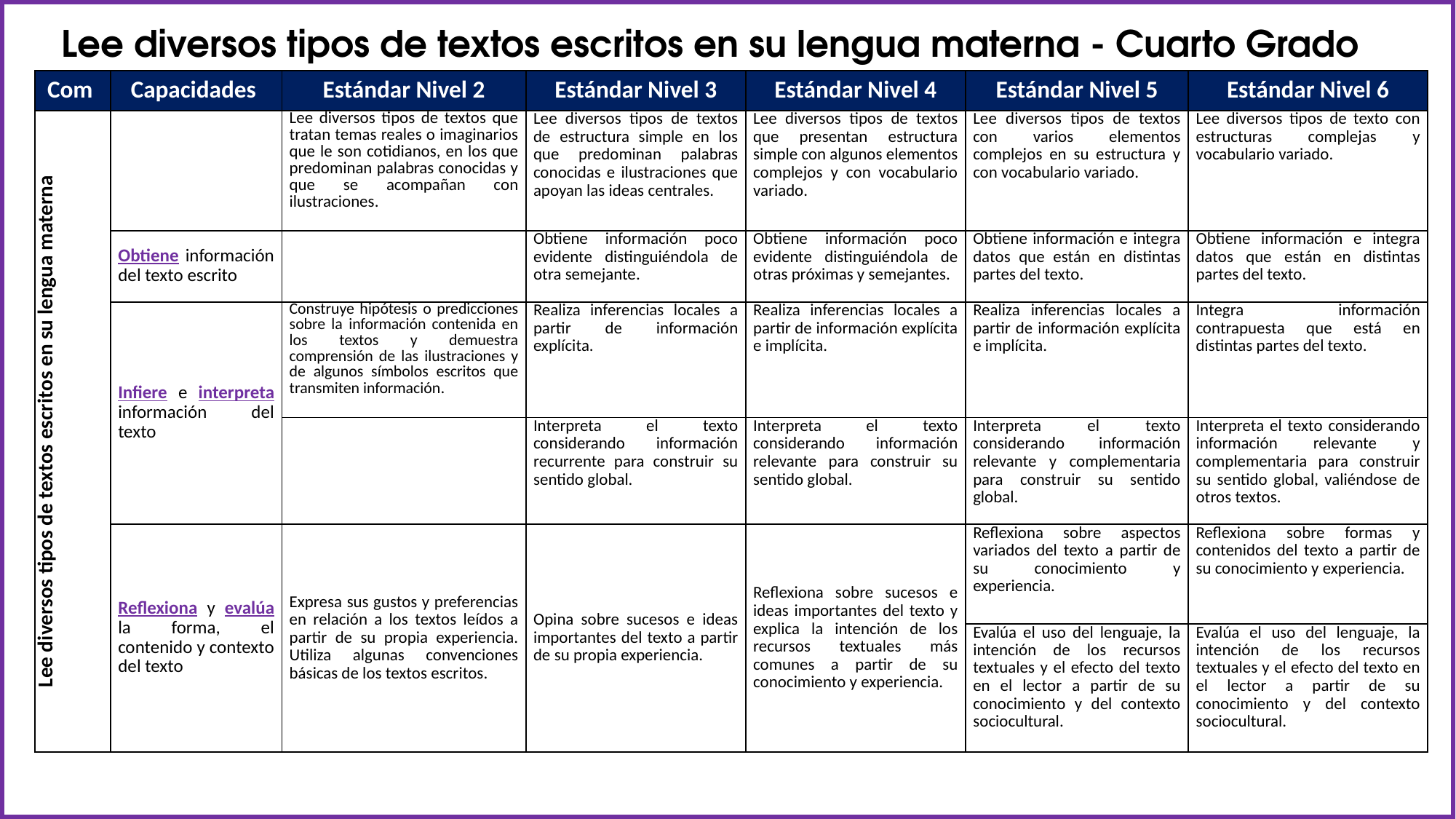

Lee diversos tipos de textos escritos en su lengua materna - Cuarto Grado
| Com | Capacidades | Estándar Nivel 2 | Estándar Nivel 3 | Estándar Nivel 4 | Estándar Nivel 5 | Estándar Nivel 6 |
| --- | --- | --- | --- | --- | --- | --- |
| Lee diversos tipos de textos escritos en su lengua materna |  | Lee diversos tipos de textos que tratan temas reales o imaginarios que le son cotidianos, en los que predominan palabras conocidas y que se acompañan con ilustraciones. | Lee diversos tipos de textos de estructura simple en los que predominan palabras conocidas e ilustraciones que apoyan las ideas centrales. | Lee diversos tipos de textos que presentan estructura simple con algunos elementos complejos y con vocabulario variado. | Lee diversos tipos de textos con varios elementos complejos en su estructura y con vocabulario variado. | Lee diversos tipos de texto con estructuras complejas y vocabulario variado. |
|  | Obtiene información del texto escrito |  | Obtiene información poco evidente distinguiéndola de otra semejante. | Obtiene información poco evidente distinguiéndola de otras próximas y semejantes. | Obtiene información e integra datos que están en distintas partes del texto. | Obtiene información e integra datos que están en distintas partes del texto. |
|  | Infiere e interpreta información del texto | Construye hipótesis o predicciones sobre la información contenida en los textos y demuestra comprensión de las ilustraciones y de algunos símbolos escritos que transmiten información. | Realiza inferencias locales a partir de información explícita. | Realiza inferencias locales a partir de información explícita e implícita. | Realiza inferencias locales a partir de información explícita e implícita. | Integra información contrapuesta que está en distintas partes del texto. |
|  |  |  | Interpreta el texto considerando información recurrente para construir su sentido global. | Interpreta el texto considerando información relevante para construir su sentido global. | Interpreta el texto considerando información relevante y complementaria para construir su sentido global. | Interpreta el texto considerando información relevante y complementaria para construir su sentido global, valiéndose de otros textos. |
|  | Reflexiona y evalúa la forma, el contenido y contexto del texto | Expresa sus gustos y preferencias en relación a los textos leídos a partir de su propia experiencia. Utiliza algunas convenciones básicas de los textos escritos. | Opina sobre sucesos e ideas importantes del texto a partir de su propia experiencia. | Reflexiona sobre sucesos e ideas importantes del texto y explica la intención de los recursos textuales más comunes a partir de su conocimiento y experiencia. | Reflexiona sobre aspectos variados del texto a partir de su conocimiento y experiencia. | Reflexiona sobre formas y contenidos del texto a partir de su conocimiento y experiencia. |
|  |  |  |  |  | Evalúa el uso del lenguaje, la intención de los recursos textuales y el efecto del texto en el lector a partir de su conocimiento y del contexto sociocultural. | Evalúa el uso del lenguaje, la intención de los recursos textuales y el efecto del texto en el lector a partir de su conocimiento y del contexto sociocultural. |